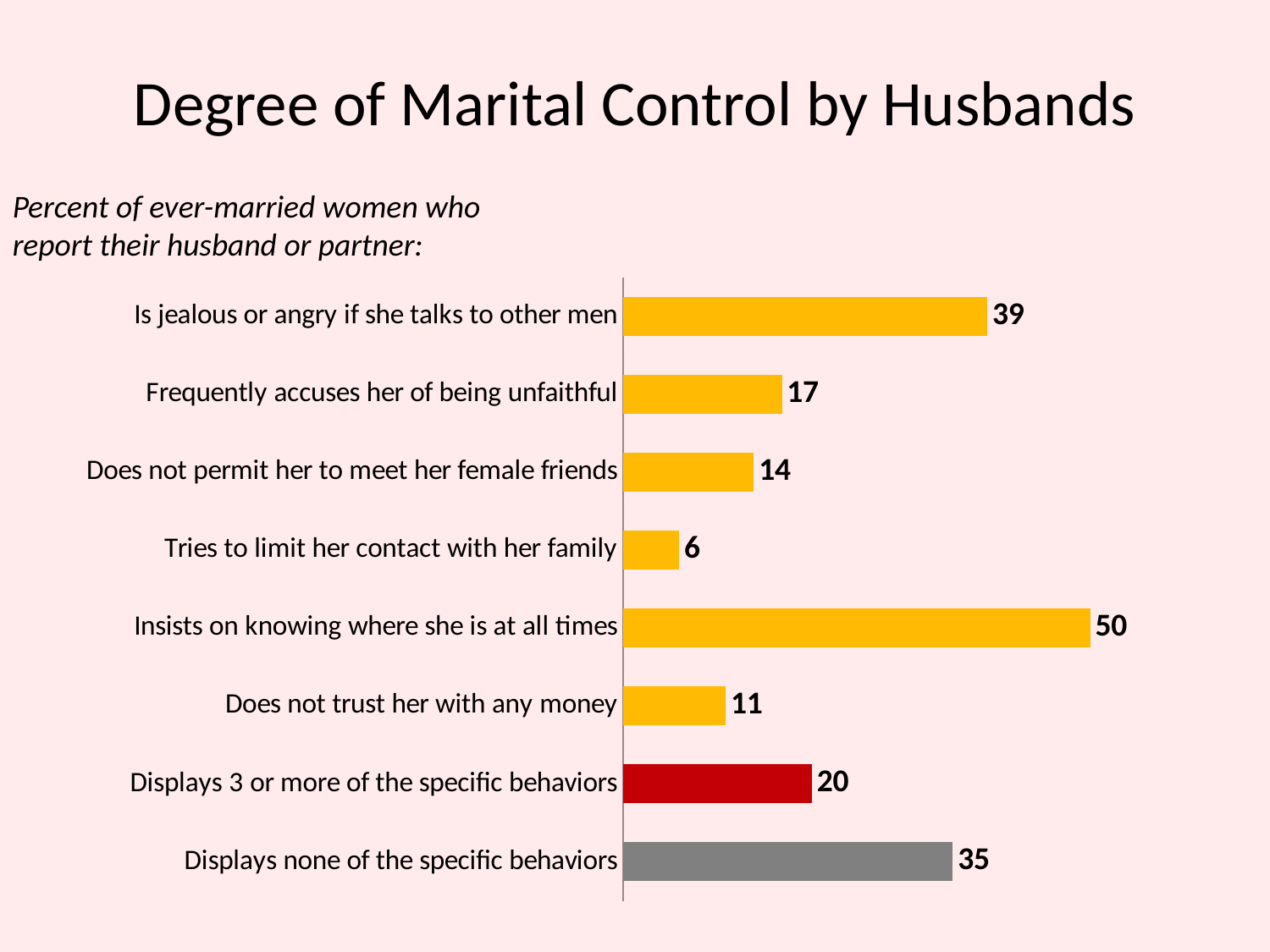

# Degree of Marital Control by Husbands
Percent of ever-married women who report their husband or partner:

### Chart

| Category | Series 3 |
|---|---|
| Displays none of the specific behaviors | 35.300000000000004 |
| Displays 3 or more of the specific behaviors | 20.2 |
| Does not trust her with any money | 11.0 |
| Insists on knowing where she is at all times | 50.0 |
| Tries to limit her contact with her family | 6.0 |
| Does not permit her to meet her female friends | 14.0 |
| Frequently accuses her of being unfaithful | 17.0 |
| Is jealous or angry if she talks to other men | 39.0 |